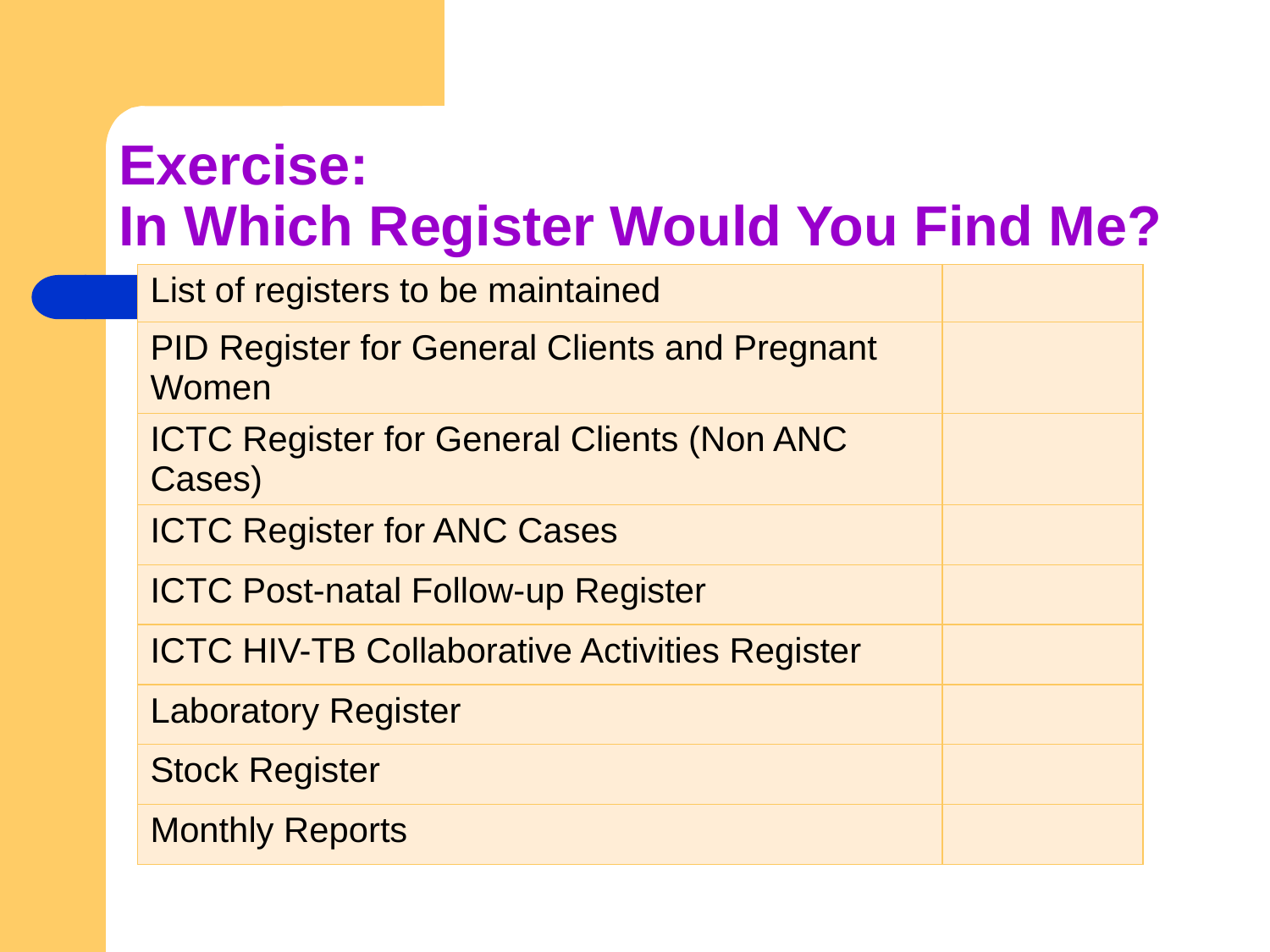

# Exercise: In Which Register Would You Find Me?
| List of registers to be maintained |  |
| --- | --- |
| PID Register for General Clients and Pregnant Women |  |
| ICTC Register for General Clients (Non ANC Cases) |  |
| ICTC Register for ANC Cases |  |
| ICTC Post-natal Follow-up Register |  |
| ICTC HIV-TB Collaborative Activities Register |  |
| Laboratory Register |  |
| Stock Register |  |
| Monthly Reports |  |